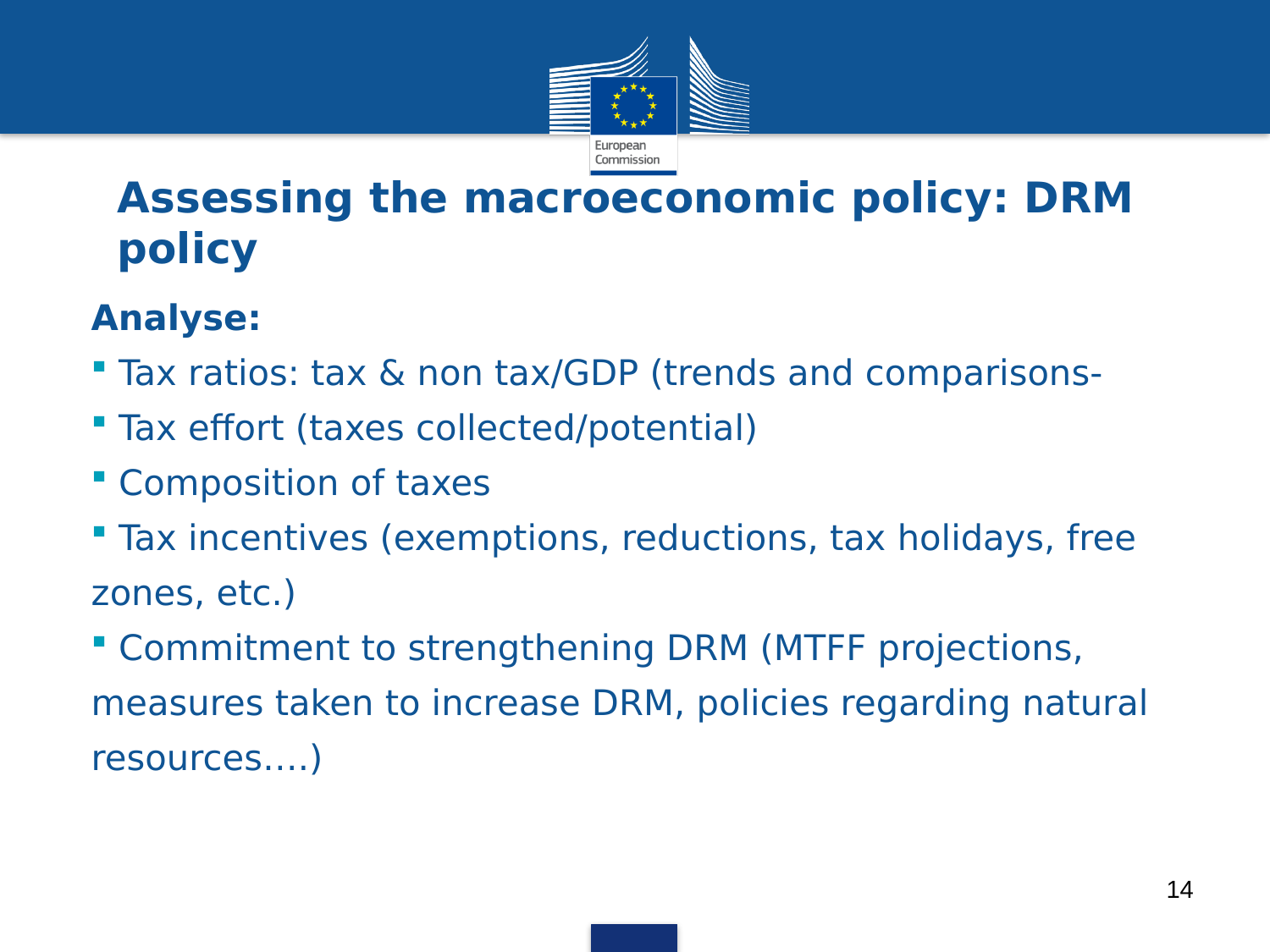

# Assessing the macroeconomic policy: DRM policy
Analyse:
 Tax ratios: tax & non tax/GDP (trends and comparisons-
 Tax effort (taxes collected/potential)
 Composition of taxes
 Tax incentives (exemptions, reductions, tax holidays, free zones, etc.)
 Commitment to strengthening DRM (MTFF projections, measures taken to increase DRM, policies regarding natural resources….)

14